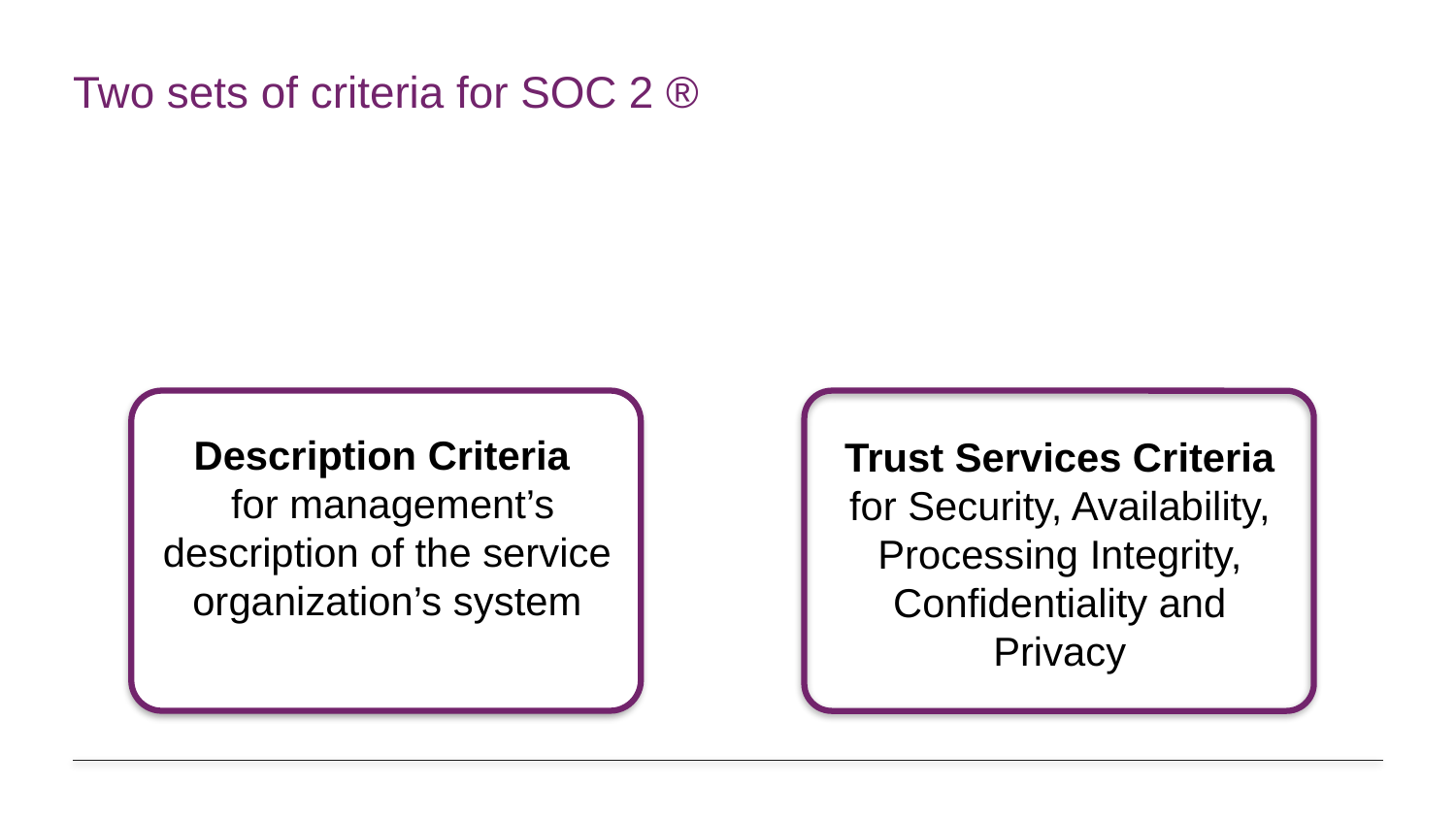

# Two sets of criteria for SOC 2 ®

Description Criteria
 for management’s description of the service organization’s system
Trust Services Criteria for Security, Availability, Processing Integrity, Confidentiality and Privacy